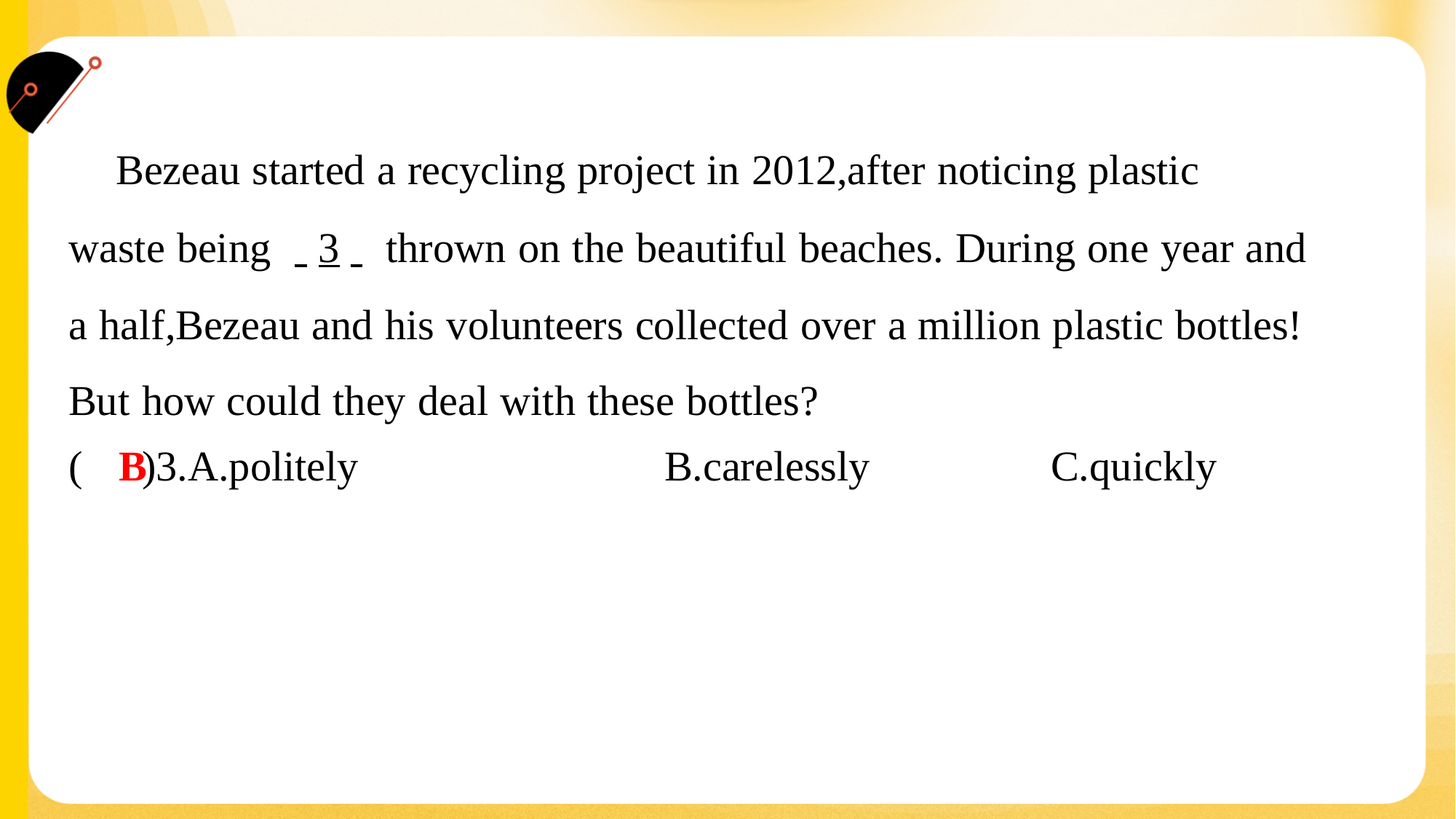

Bezeau started a recycling project in 2012,after noticing plastic
waste being . .3. . thrown on the beautiful beaches. During one year and
a half,Bezeau and his volunteers collected over a million plastic bottles!
But how could they deal with these bottles?#2
B
(     )3.A.politely	B.carelessly	C.quickly